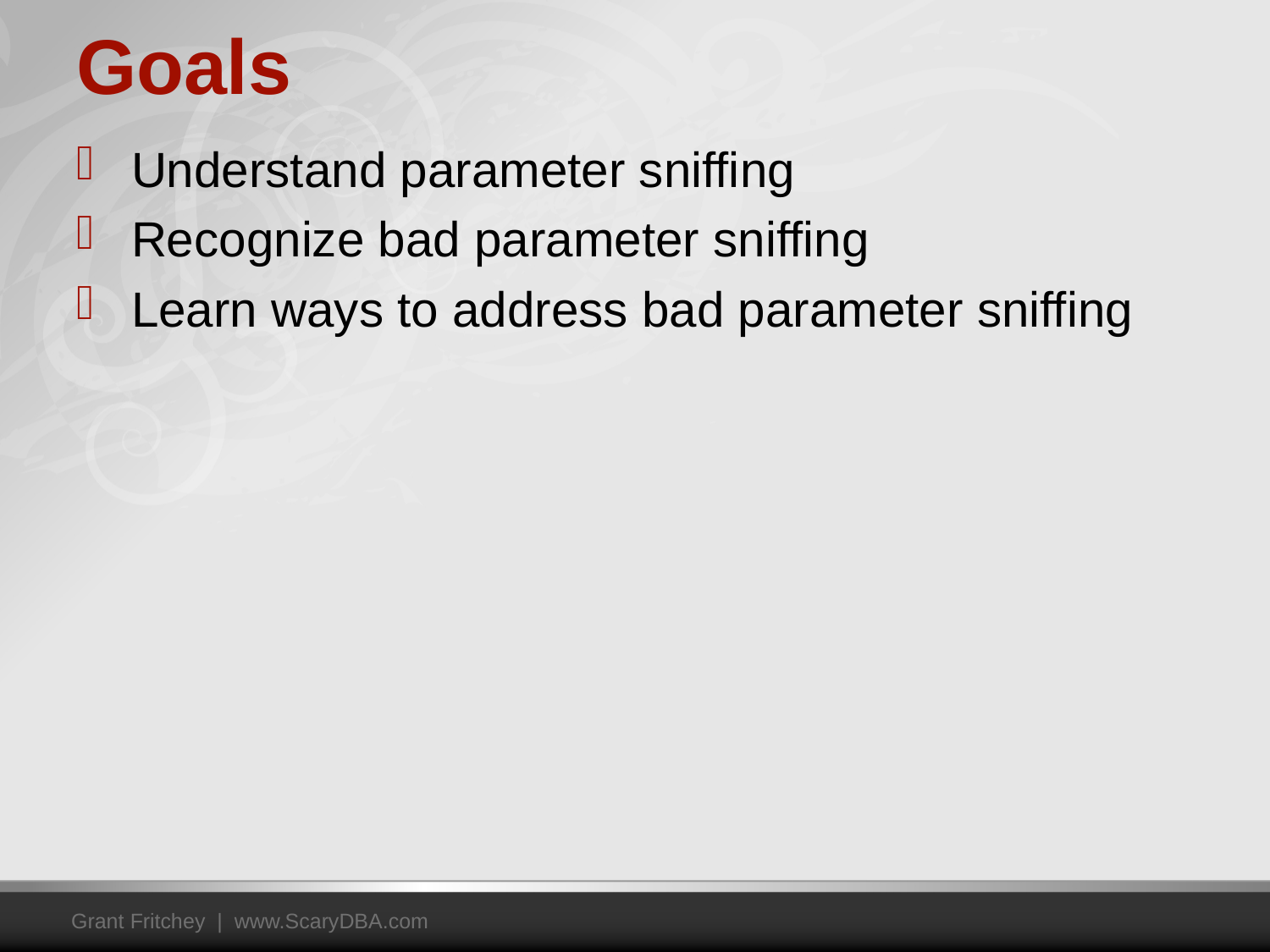

# Goals
Understand parameter sniffing
Recognize bad parameter sniffing
Learn ways to address bad parameter sniffing